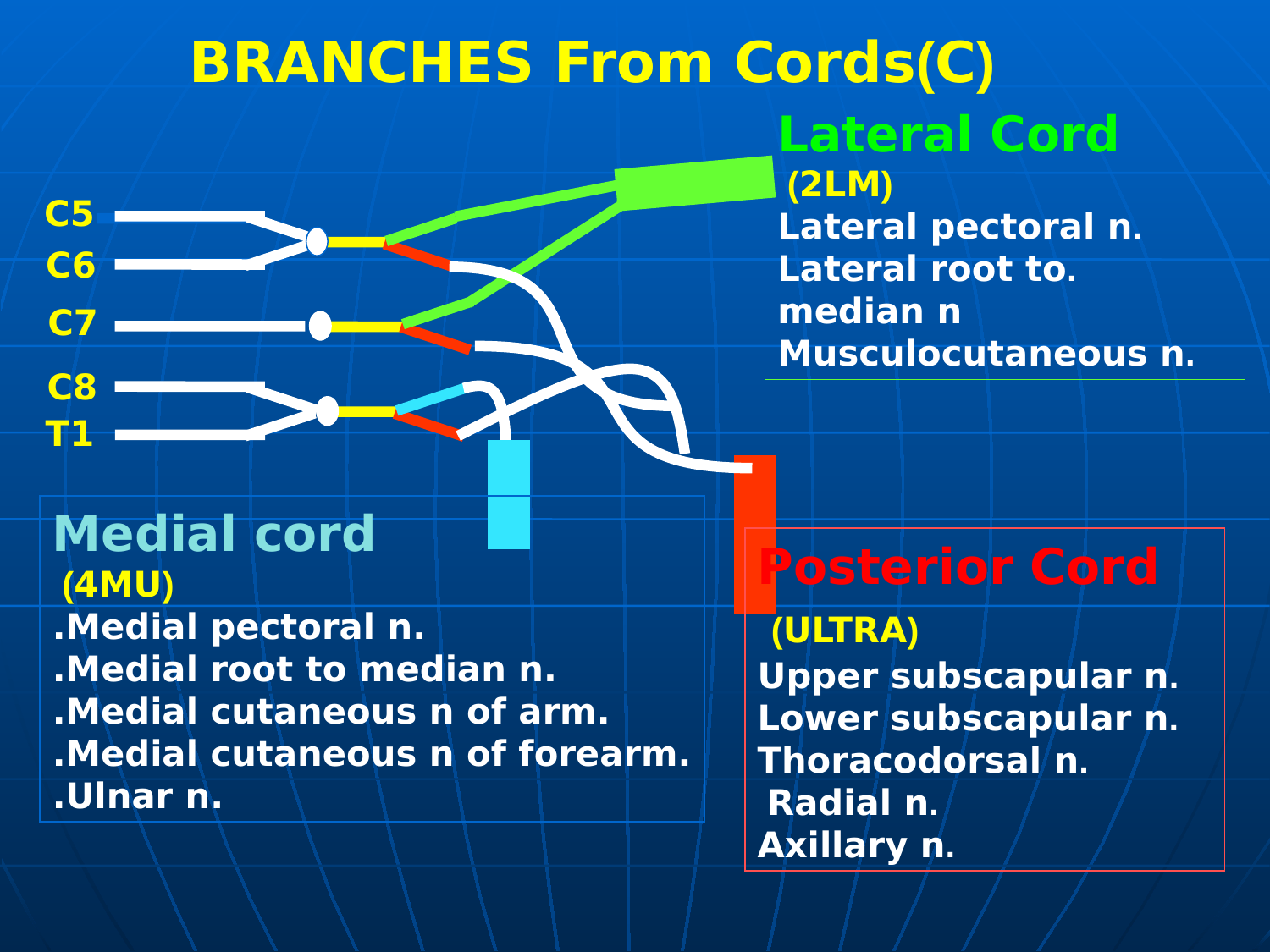

(C)BRANCHES From Cords

Lateral Cord
(2LM)
.Lateral pectoral n
.Lateral root to median n
.Musculocutaneous n

C5

C6

C7

C8

T1

Medial cord
(4MU)
.Medial pectoral n.
.Medial root to median n.
.Medial cutaneous n of arm.
.Medial cutaneous n of forearm.
.Ulnar n.
  Posterior Cord
(ULTRA)
.Upper subscapular n
.Lower subscapular n
.Thoracodorsal n
.Radial n
.Axillary n